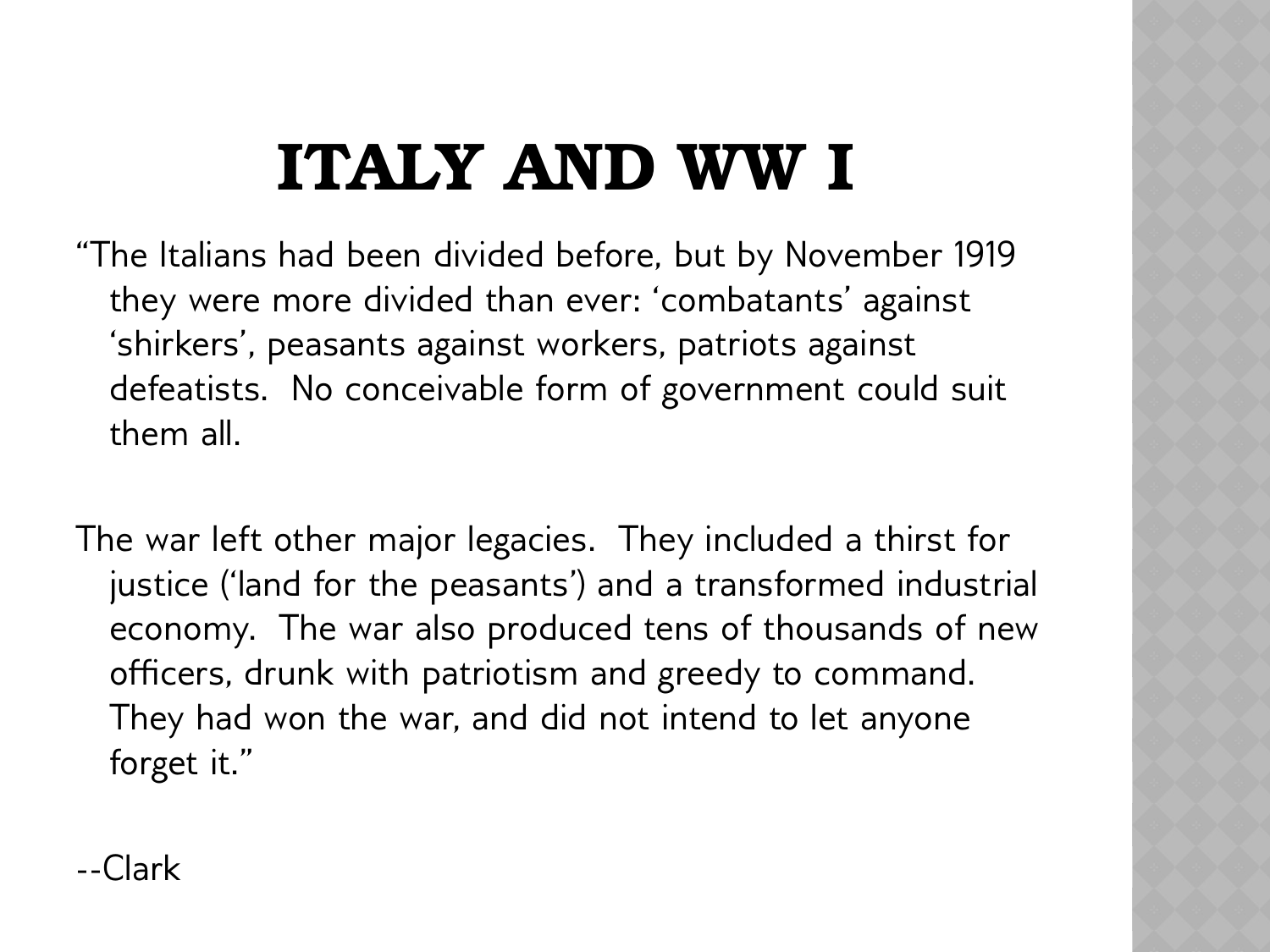

# Italy and ww i
“The Italians had been divided before, but by November 1919 they were more divided than ever: ‘combatants’ against ‘shirkers’, peasants against workers, patriots against defeatists.  No conceivable form of government could suit them all.

The war left other major legacies.  They included a thirst for justice (‘land for the peasants’) and a transformed industrial economy.  The war also produced tens of thousands of new officers, drunk with patriotism and greedy to command.  They had won the war, and did not intend to let anyone forget it.”

--Clark